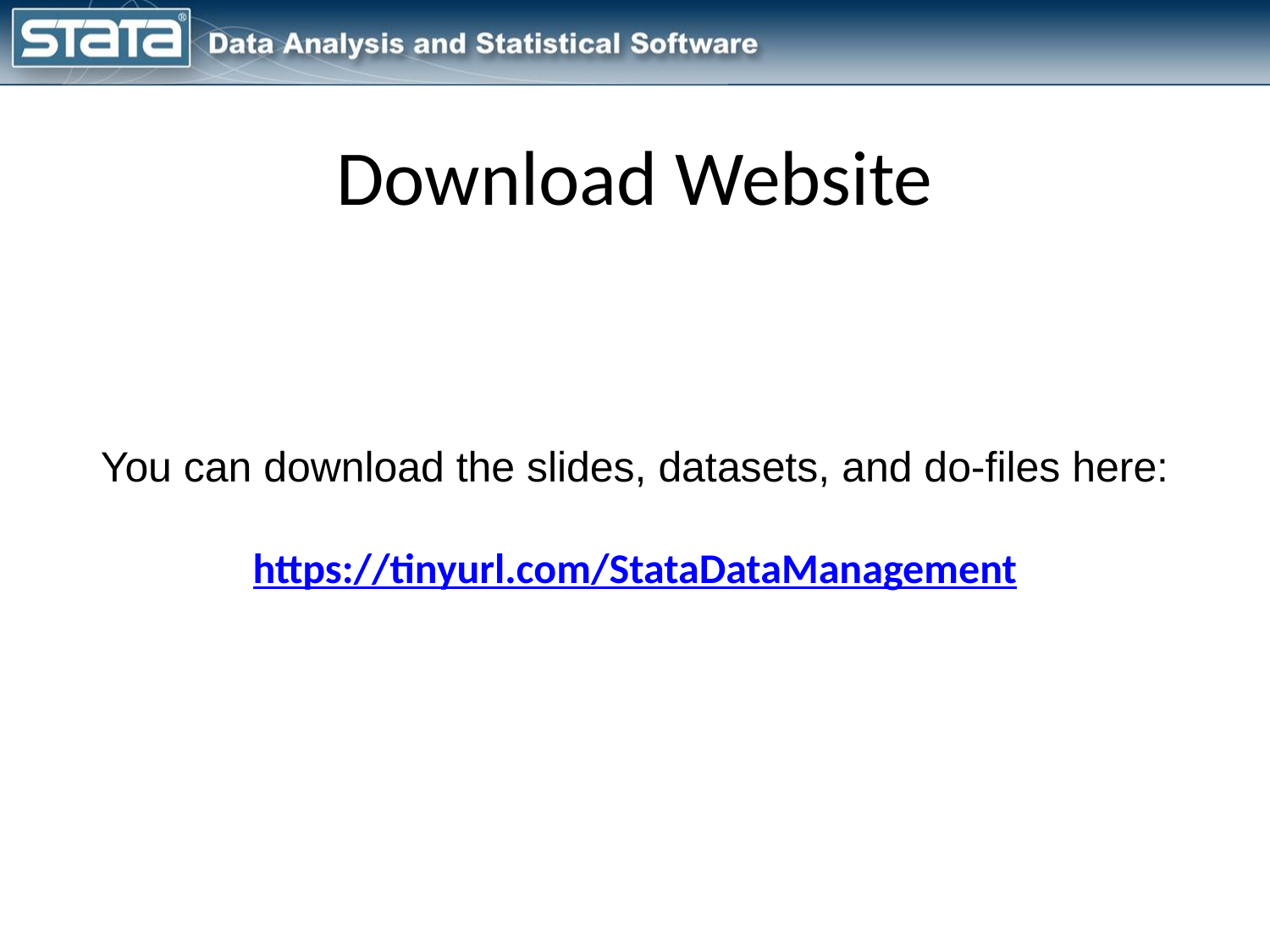

# Download Website
You can download the slides, datasets, and do-files here:

https://tinyurl.com/StataDataManagement